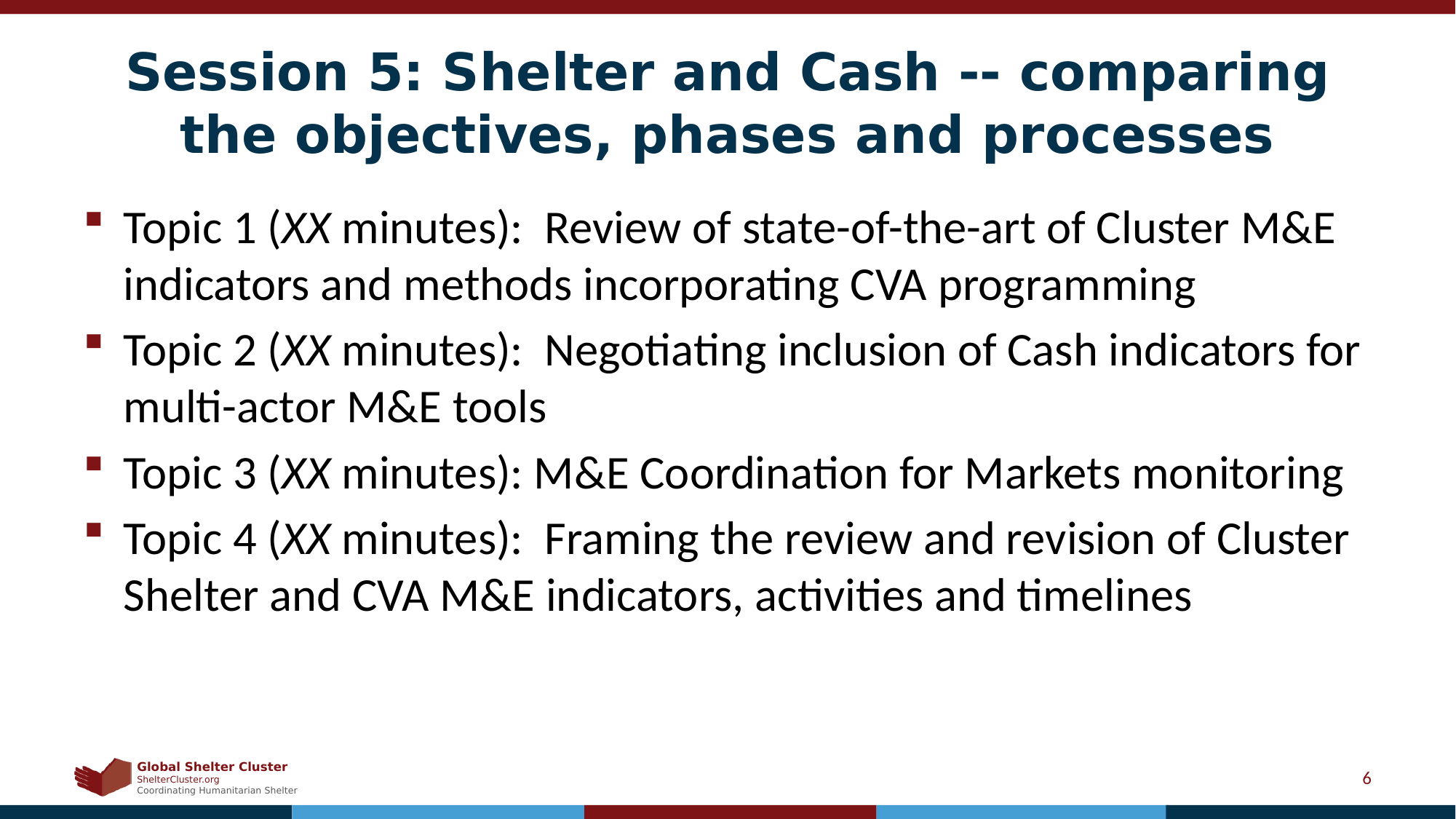

# Session 5: Shelter and Cash -- comparing the objectives, phases and processes
Topic 1 (XX minutes):  Review of state-of-the-art of Cluster M&E indicators and methods incorporating CVA programming
Topic 2 (XX minutes):  Negotiating inclusion of Cash indicators for multi-actor M&E tools
Topic 3 (XX minutes): M&E Coordination for Markets monitoring
Topic 4 (XX minutes):  Framing the review and revision of Cluster Shelter and CVA M&E indicators, activities and timelines
6